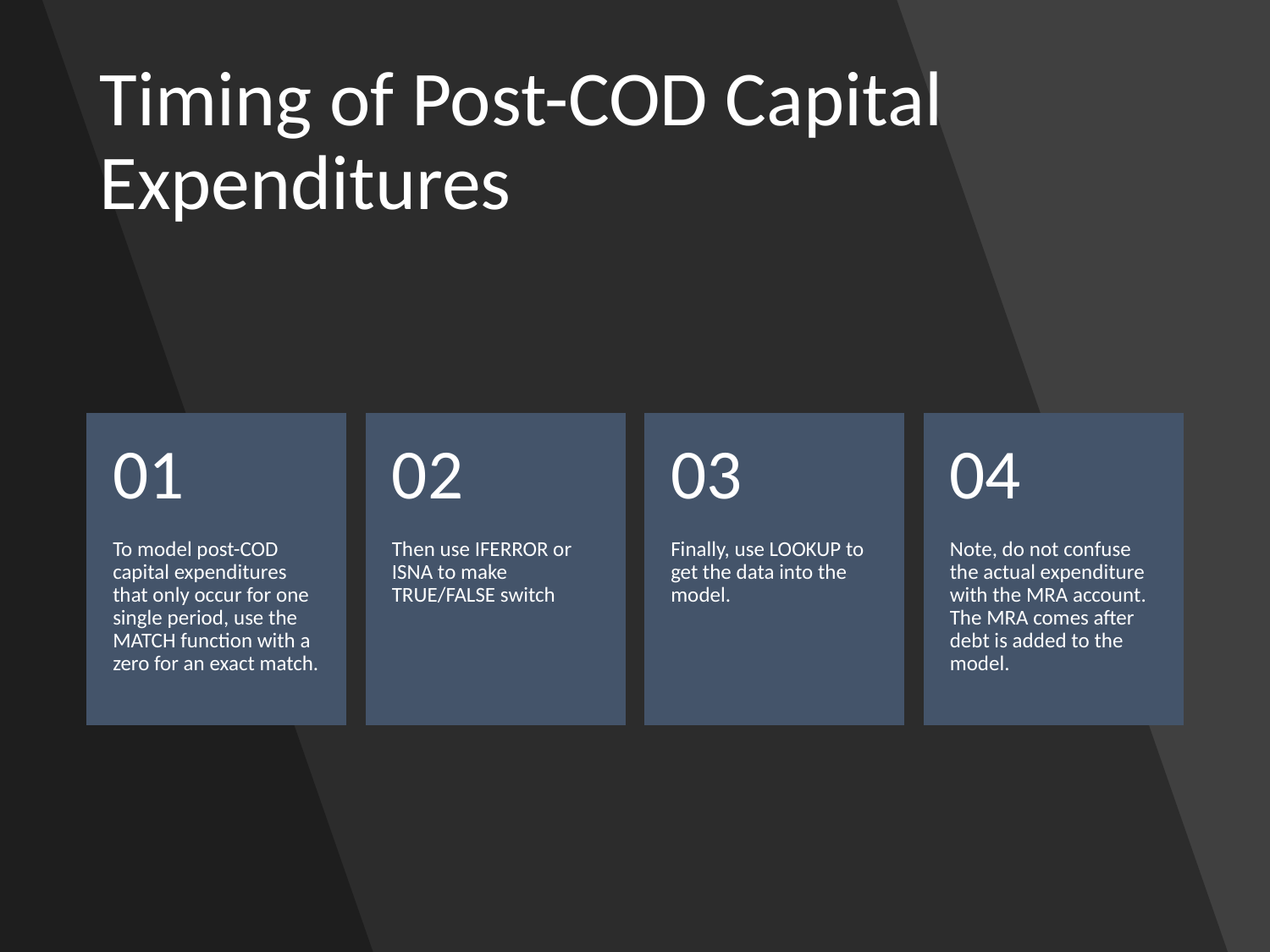

# Timing of Post-COD Capital Expenditures
To model post-COD capital expenditures that only occur for one single period, use the MATCH function with a zero for an exact match.
01
Then use IFERROR or ISNA to make TRUE/FALSE switch
02
Finally, use LOOKUP to get the data into the model.
03
Note, do not confuse the actual expenditure with the MRA account.  The MRA comes after debt is added to the model.
04